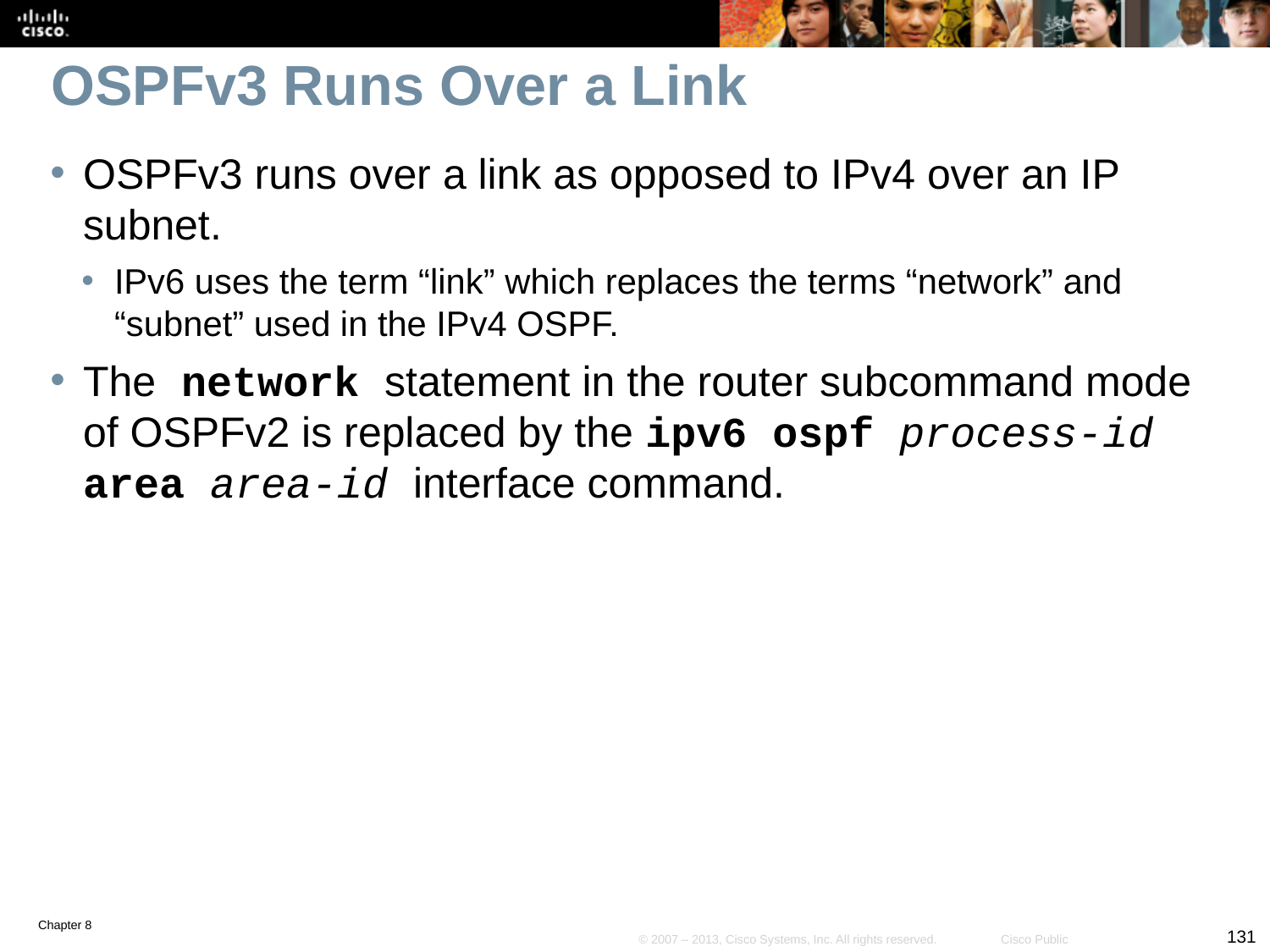

# OSPFv3 Runs Over a Link
OSPFv3 runs over a link as opposed to IPv4 over an IP subnet.
IPv6 uses the term “link” which replaces the terms “network” and “subnet” used in the IPv4 OSPF.
The network statement in the router subcommand mode of OSPFv2 is replaced by the ipv6 ospf process-id area area-id interface command.